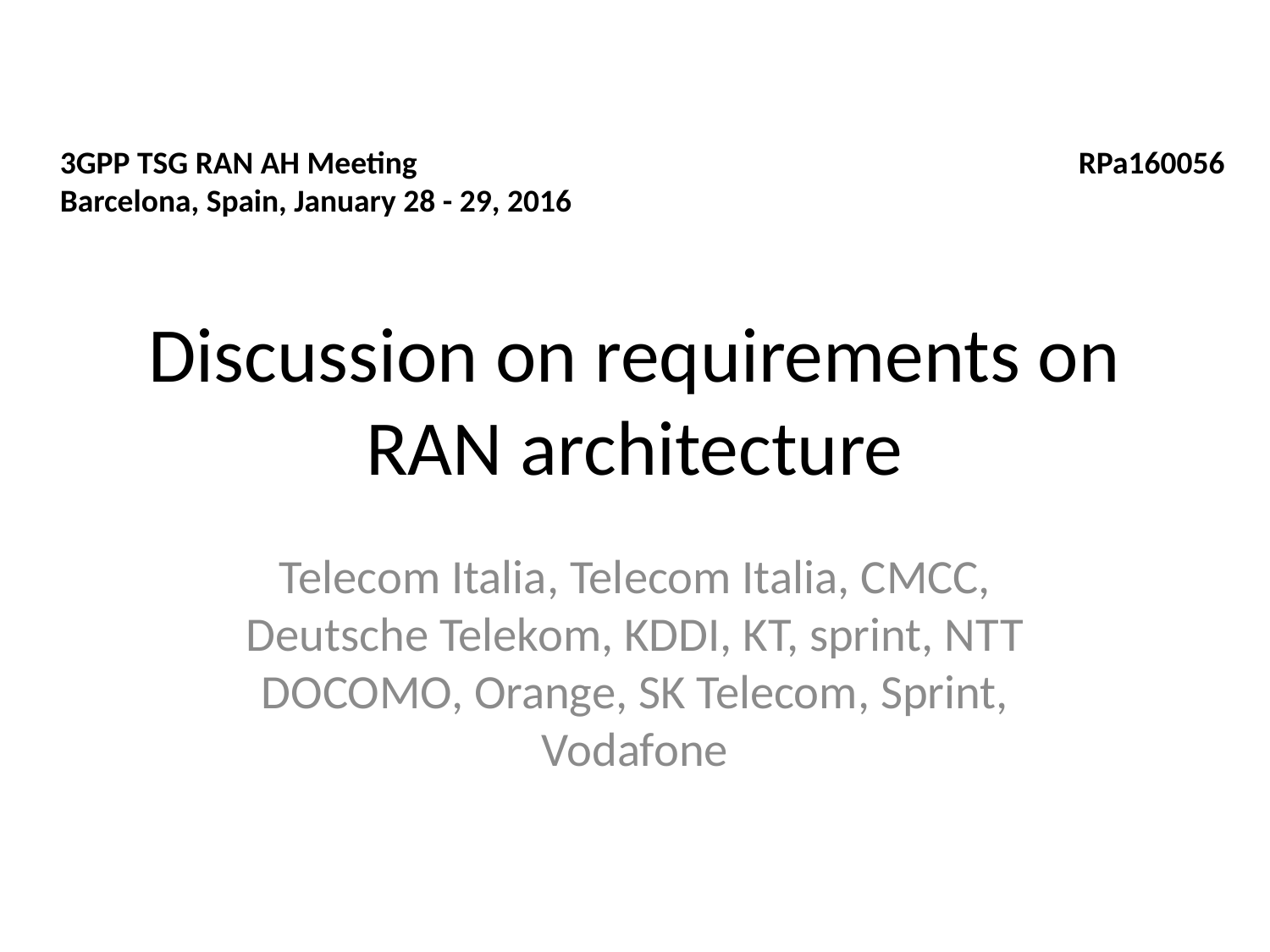

3GPP TSG RAN AH Meeting
Barcelona, Spain, January 28 - 29, 2016
RPa160056
# Discussion on requirements on RAN architecture
Telecom Italia, Telecom Italia, CMCC, Deutsche Telekom, KDDI, KT, sprint, NTT DOCOMO, Orange, SK Telecom, Sprint, Vodafone